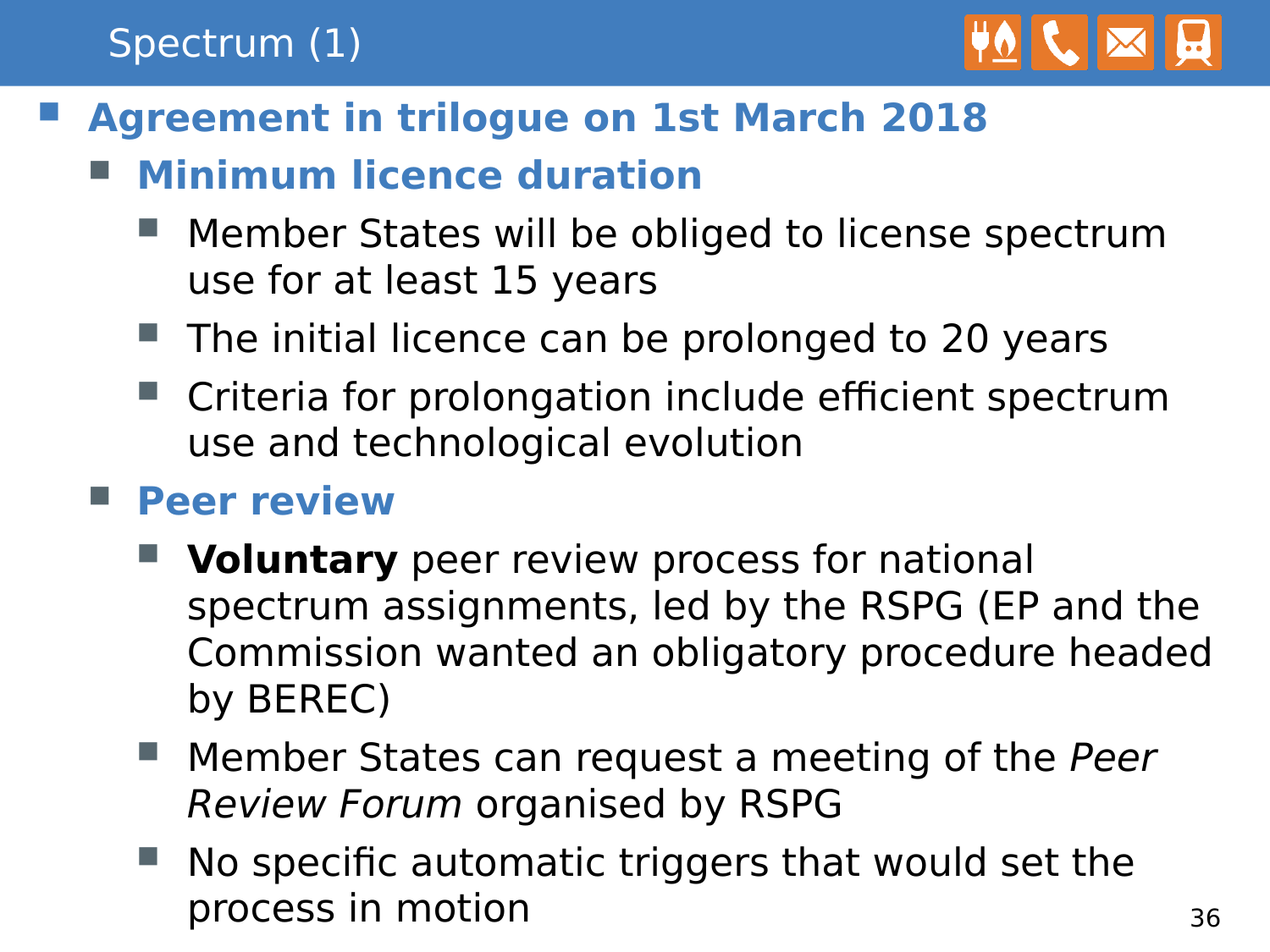

# Spectrum (1)
Agreement in trilogue on 1st March 2018
Minimum licence duration
Member States will be obliged to license spectrum use for at least 15 years
The initial licence can be prolonged to 20 years
Criteria for prolongation include efficient spectrum use and technological evolution
Peer review
Voluntary peer review process for national spectrum assignments, led by the RSPG (EP and the Commission wanted an obligatory procedure headed by BEREC)
Member States can request a meeting of the Peer Review Forum organised by RSPG
No specific automatic triggers that would set the process in motion
36